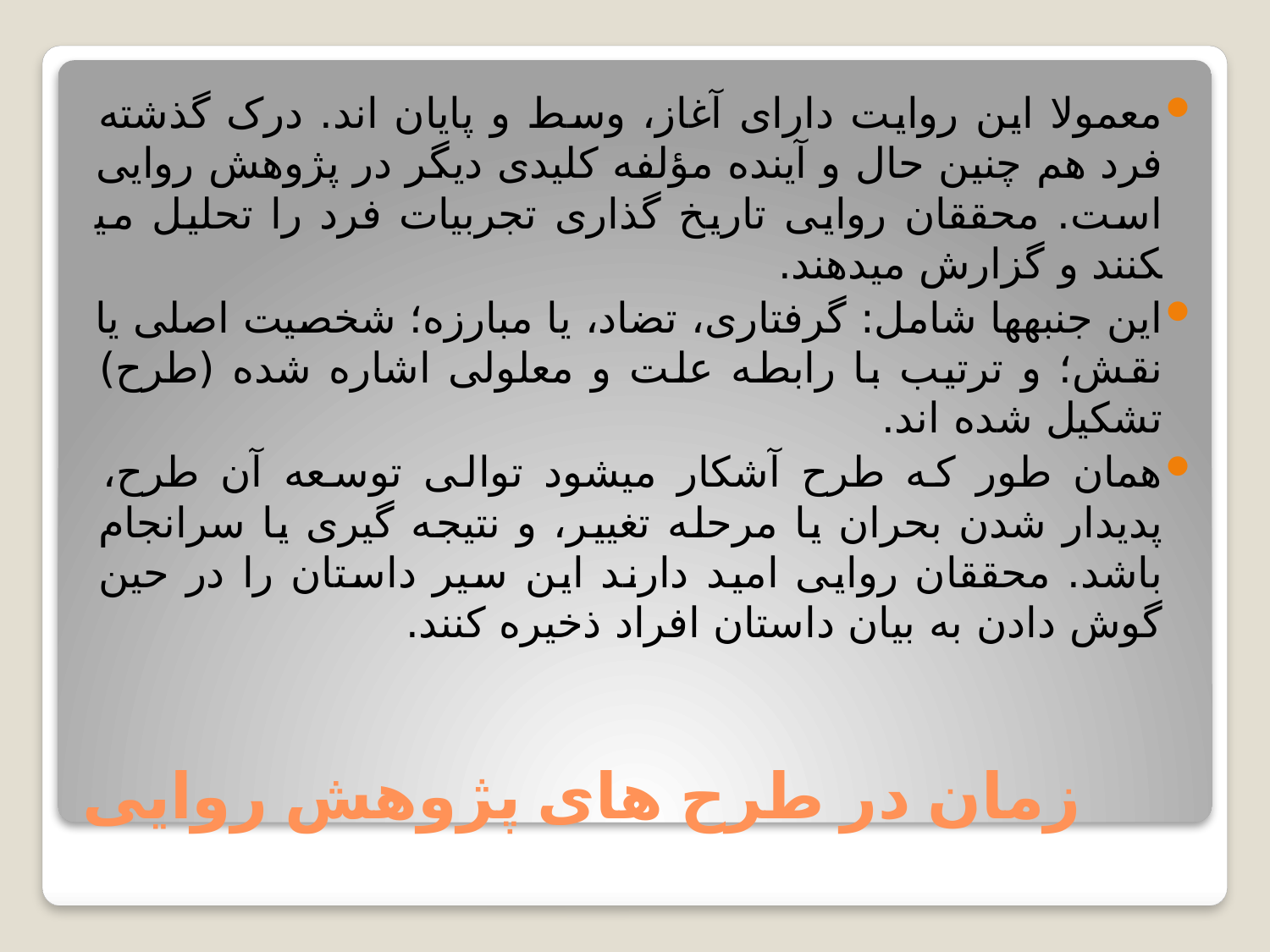

معمولا این روایت دارای آغاز، وسط و پایان اند. درک گذشته فرد هم چنین حال و آینده مؤلفه کلیدی دیگر در پژوهش روایی است. محققان روایی تاریخ گذاری تجربیات فرد را تحلیل می­کنند و گزارش می­دهند.
این جنبه­ها شامل: گرفتاری، تضاد، یا مبارزه؛ شخصیت اصلی یا نقش؛ و ترتیب با رابطه علت و معلولی اشاره شده (طرح) تشکیل شده اند.
همان طور که طرح آشکار می­شود توالی توسعه آن طرح، پدیدار شدن بحران یا مرحله تغییر، و نتیجه گیری یا سرانجام باشد. محققان روایی امید دارند این سیر داستان را در حین گوش دادن به بیان داستان افراد ذخیره کنند.
# زمان در طرح های پژوهش روایی